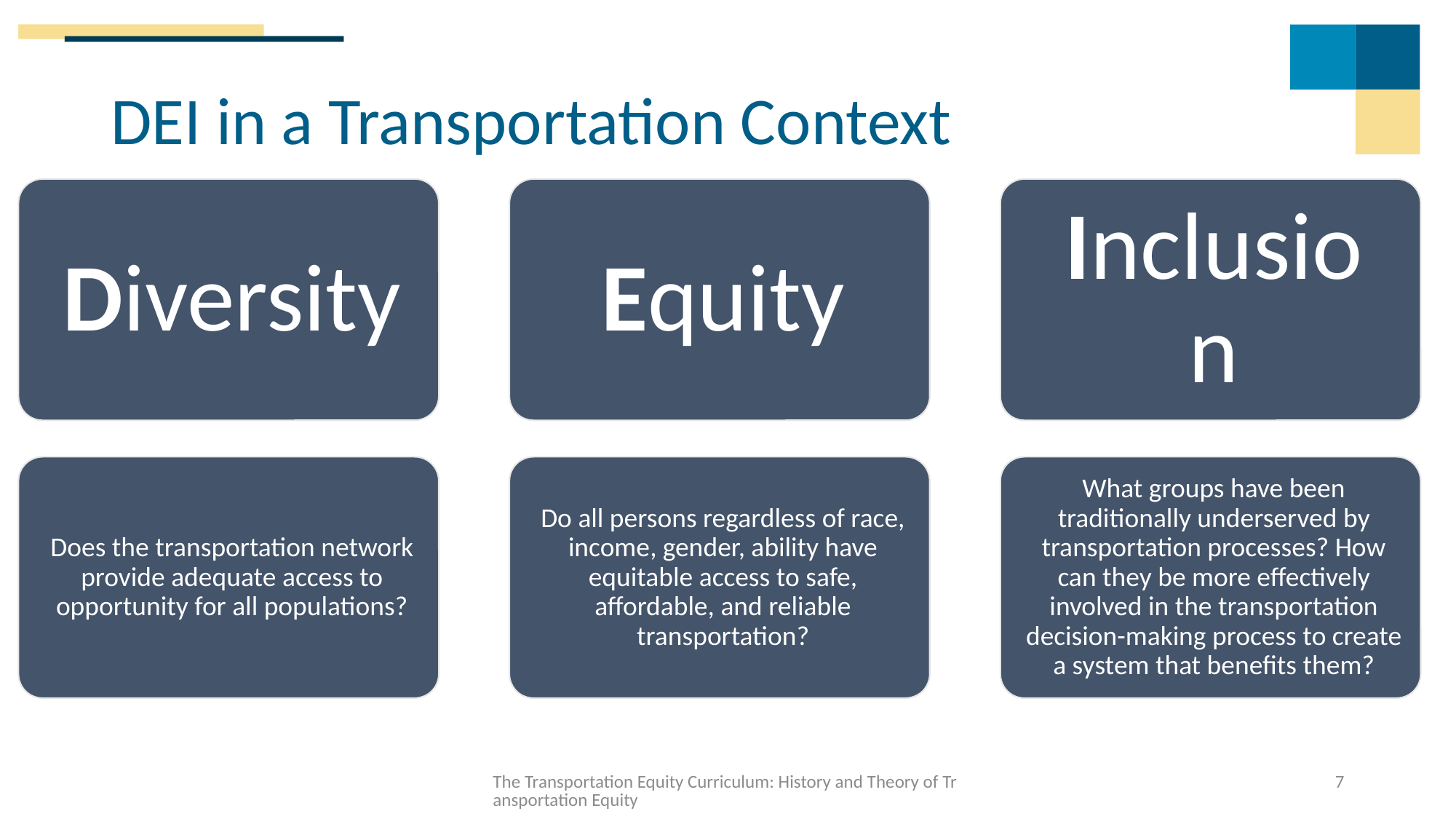

# DEI in a Transportation Context
Diversity
Does the transportation network provide adequate access to opportunity for all populations?
Equity
Do all persons regardless of race, income, gender, ability have equitable access to safe, affordable, and reliable transportation?
Inclusion
What groups have been traditionally underserved by transportation processes? How can they be more effectively involved in the transportation decision-making process to create a system that benefits them?
The Transportation Equity Curriculum: History and Theory of Transportation Equity
7